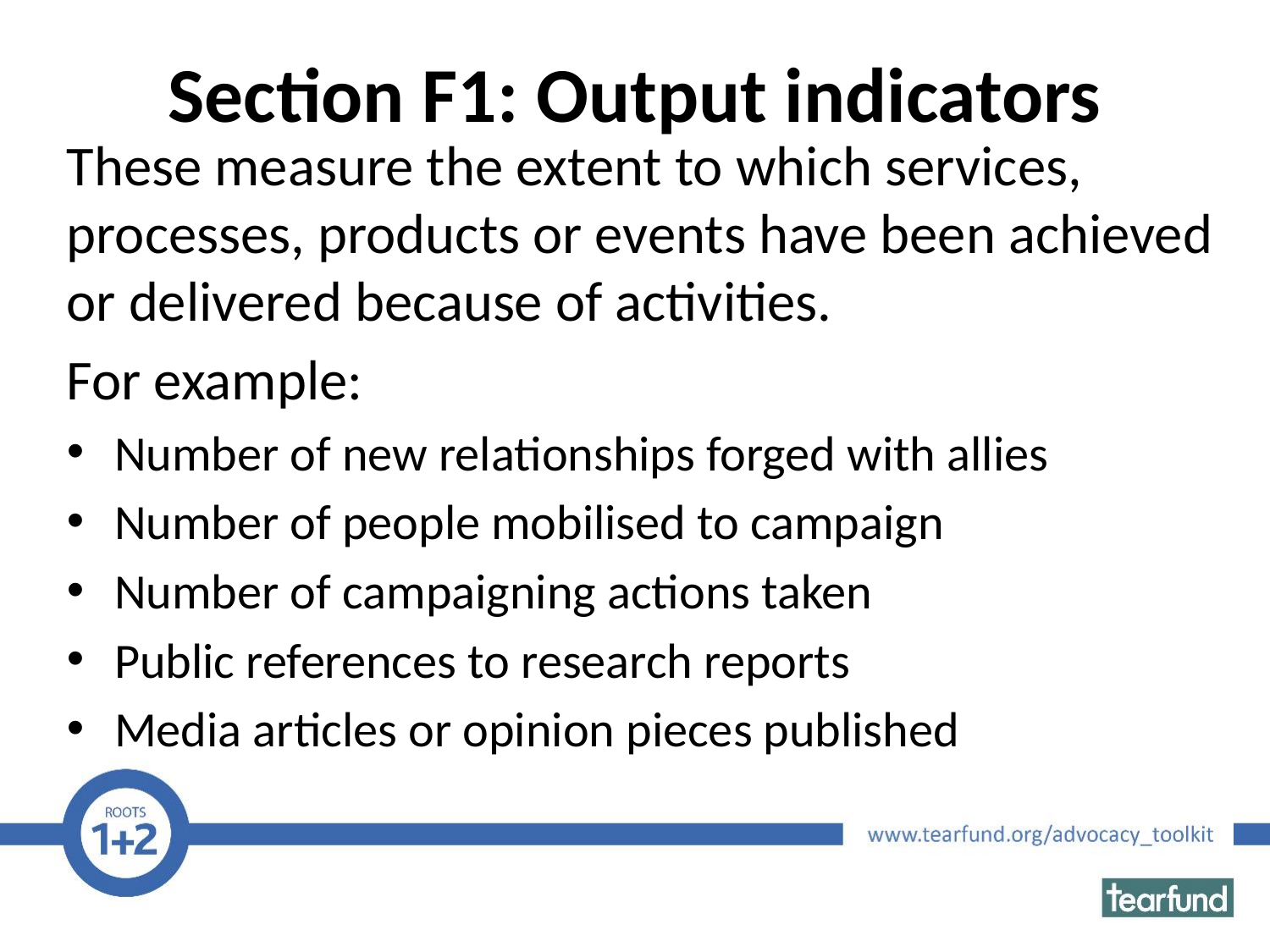

# Section F1: Output indicators
These measure the extent to which services, processes, products or events have been achieved or delivered because of activities.
For example:
Number of new relationships forged with allies
Number of people mobilised to campaign
Number of campaigning actions taken
Public references to research reports
Media articles or opinion pieces published